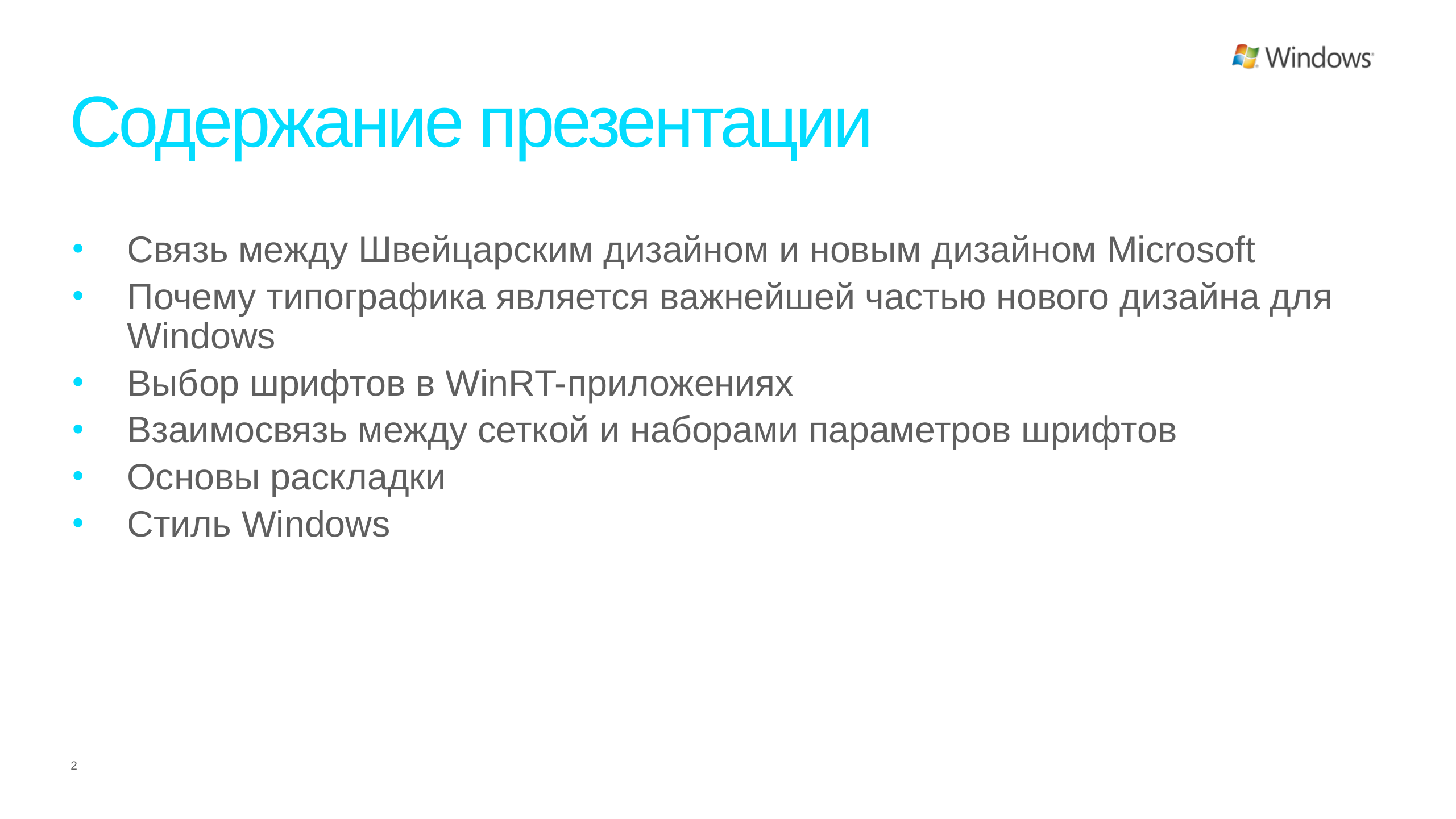

# Содержание презентации

Связь между Швейцарским дизайном и новым дизайном Microsoft
Почему типографика является важнейшей частью нового дизайна для Windows
Выбор шрифтов в WinRT-приложениях
Взаимосвязь между сеткой и наборами параметров шрифтов
Основы раскладки
Стиль Windows